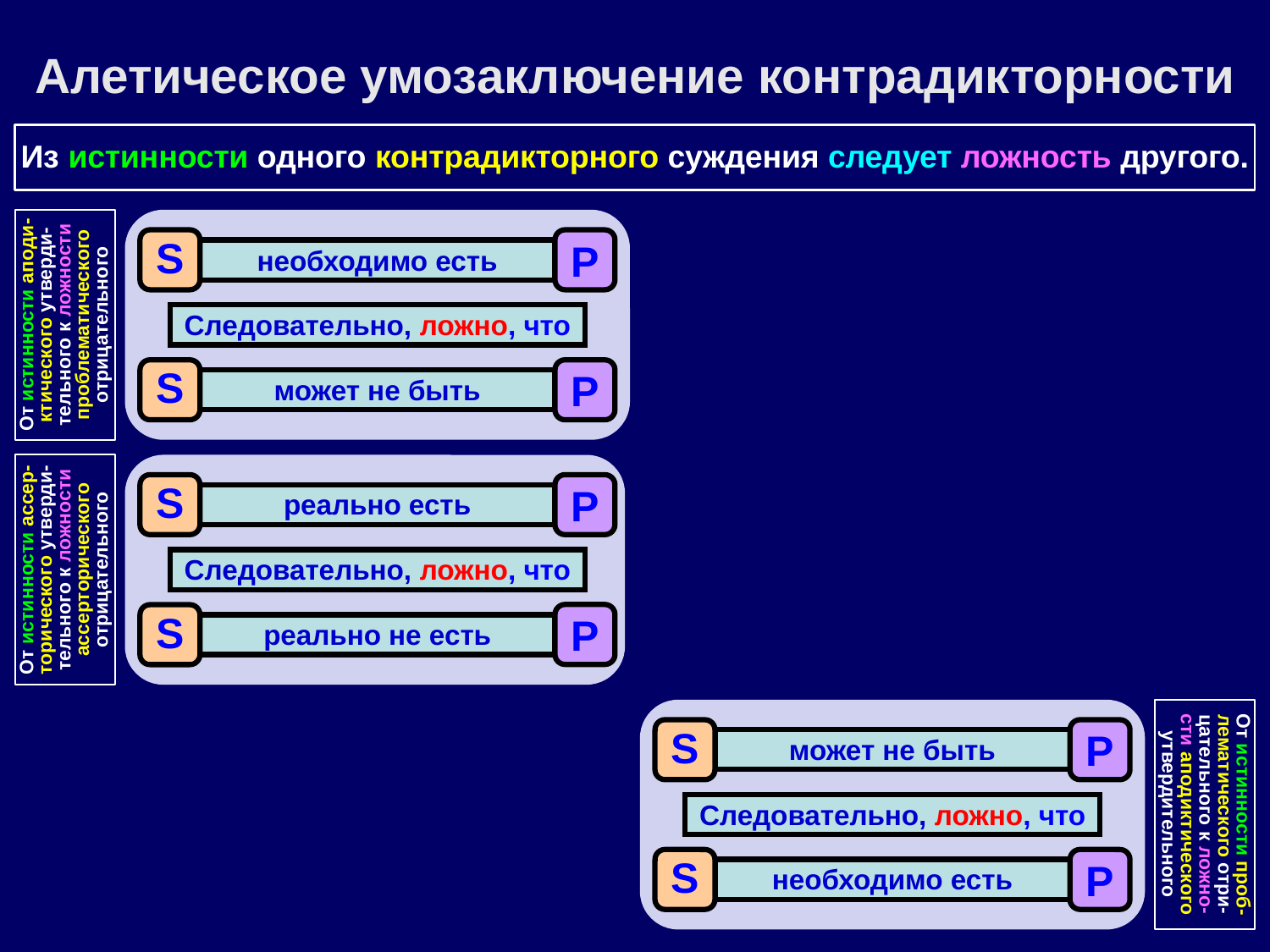

Алетическое умозаключение контрадикторности
Из истинности одного контрадикторного суждения следует ложность другого.

S
P
необходимо есть
От истинности аподи-ктического утверди-тельного к ложности проблематического отрицательного
Следовательно, ложно, что
S
P
может не быть

S
P
реально есть
От истинности ассер-торического утверди-тельного к ложности ассерторического отрицательного
Следовательно, ложно, что
P
S
реально не есть

S
P
может не быть
От истинности проб-лематического отри-цательного к ложно-сти аподиктического утвердительного
Следовательно, ложно, что
S
P
необходимо есть